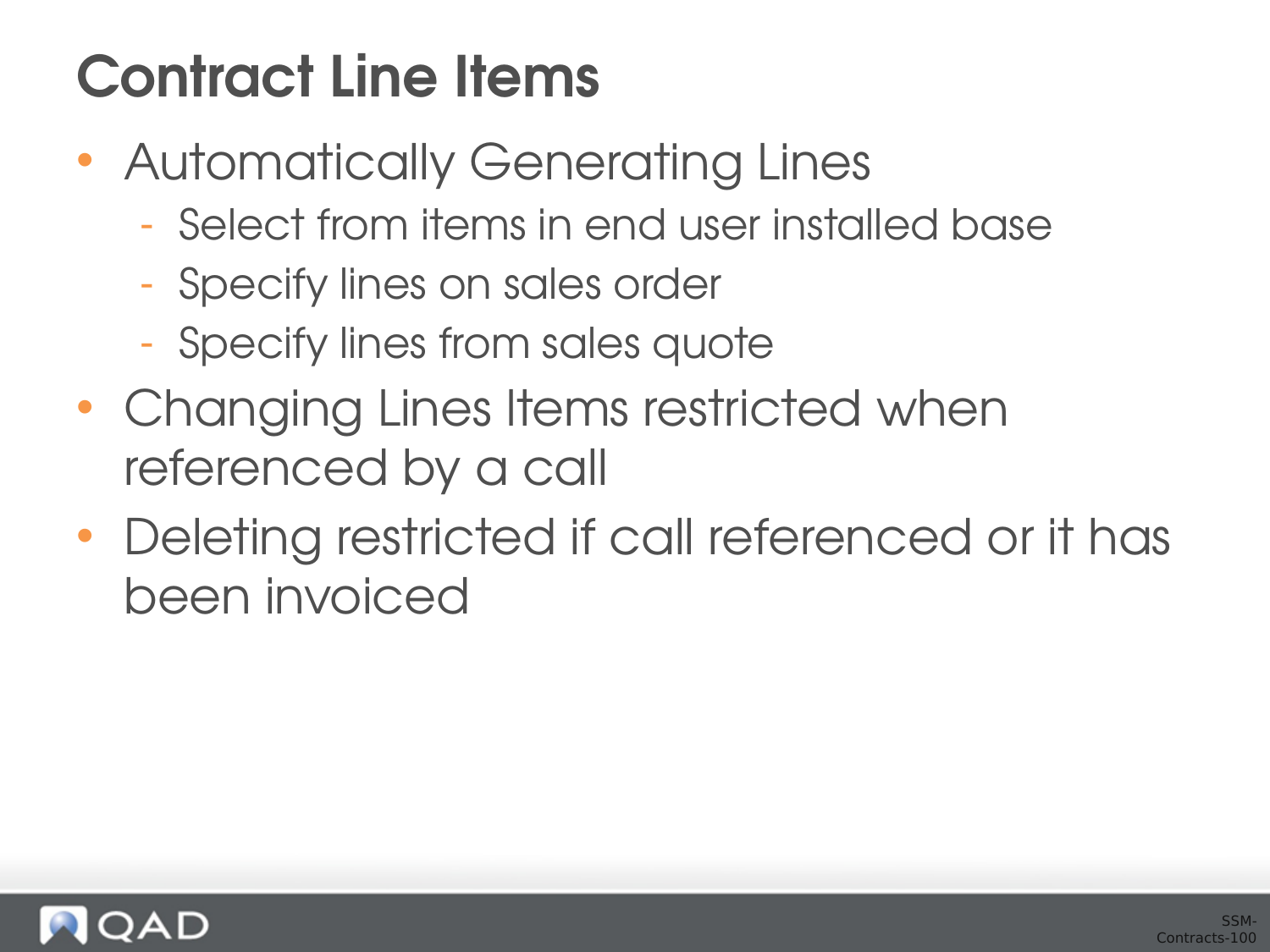

# Contract Line Items
Automatically Generating Lines
Select from items in end user installed base
Specify lines on sales order
Specify lines from sales quote
Changing Lines Items restricted when referenced by a call
Deleting restricted if call referenced or it has been invoiced

SSM-Contracts-100